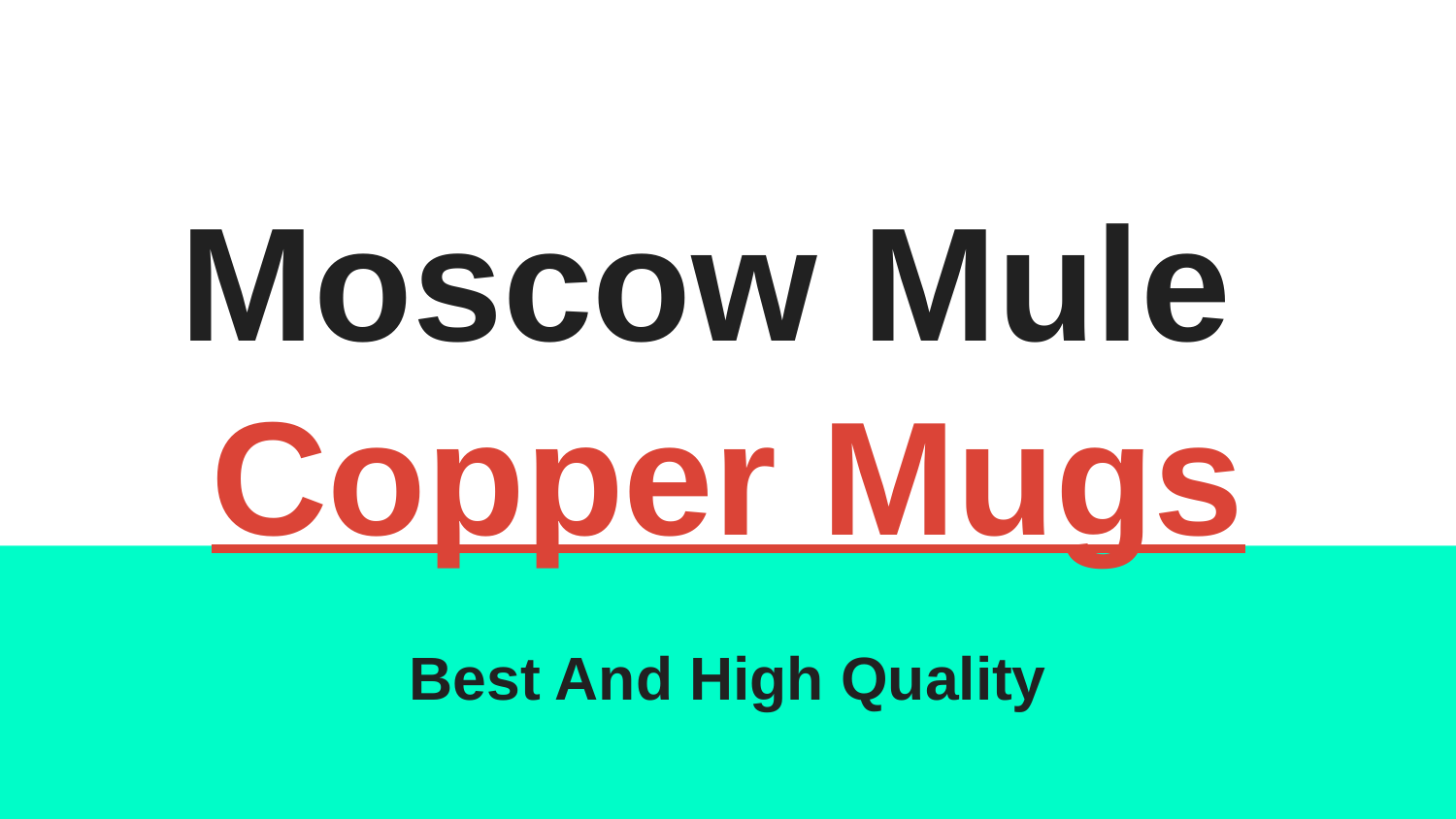

# Moscow Mule Copper Mugs
Best And High Quality